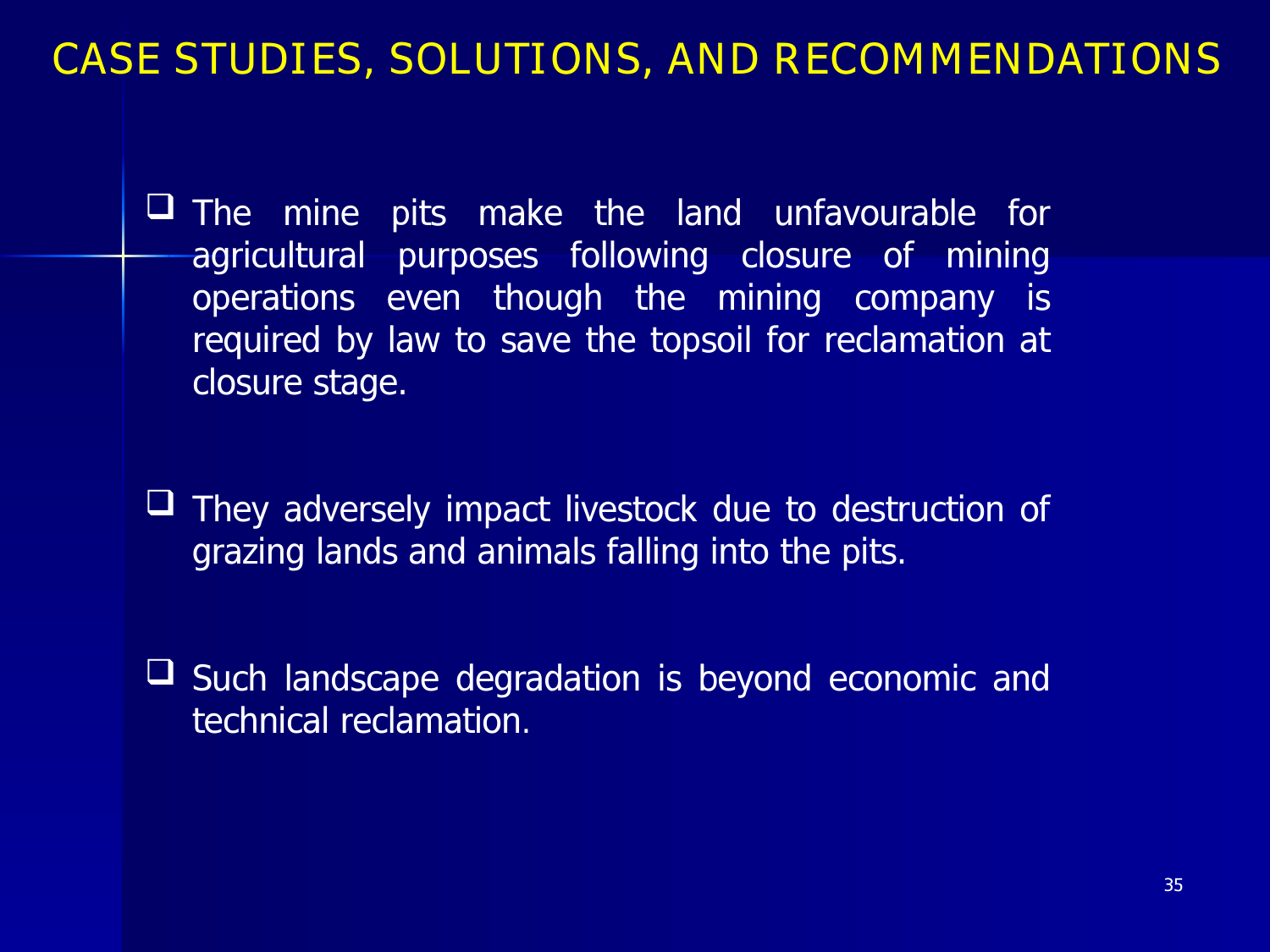

CASE STUDIES, SOLUTIONS, AND RECOMMENDATIONS
The mine pits make the land unfavourable for agricultural purposes following closure of mining operations even though the mining company is required by law to save the topsoil for reclamation at closure stage.

They adversely impact livestock due to destruction of grazing lands and animals falling into the pits.

Such landscape degradation is beyond economic and technical reclamation.

35